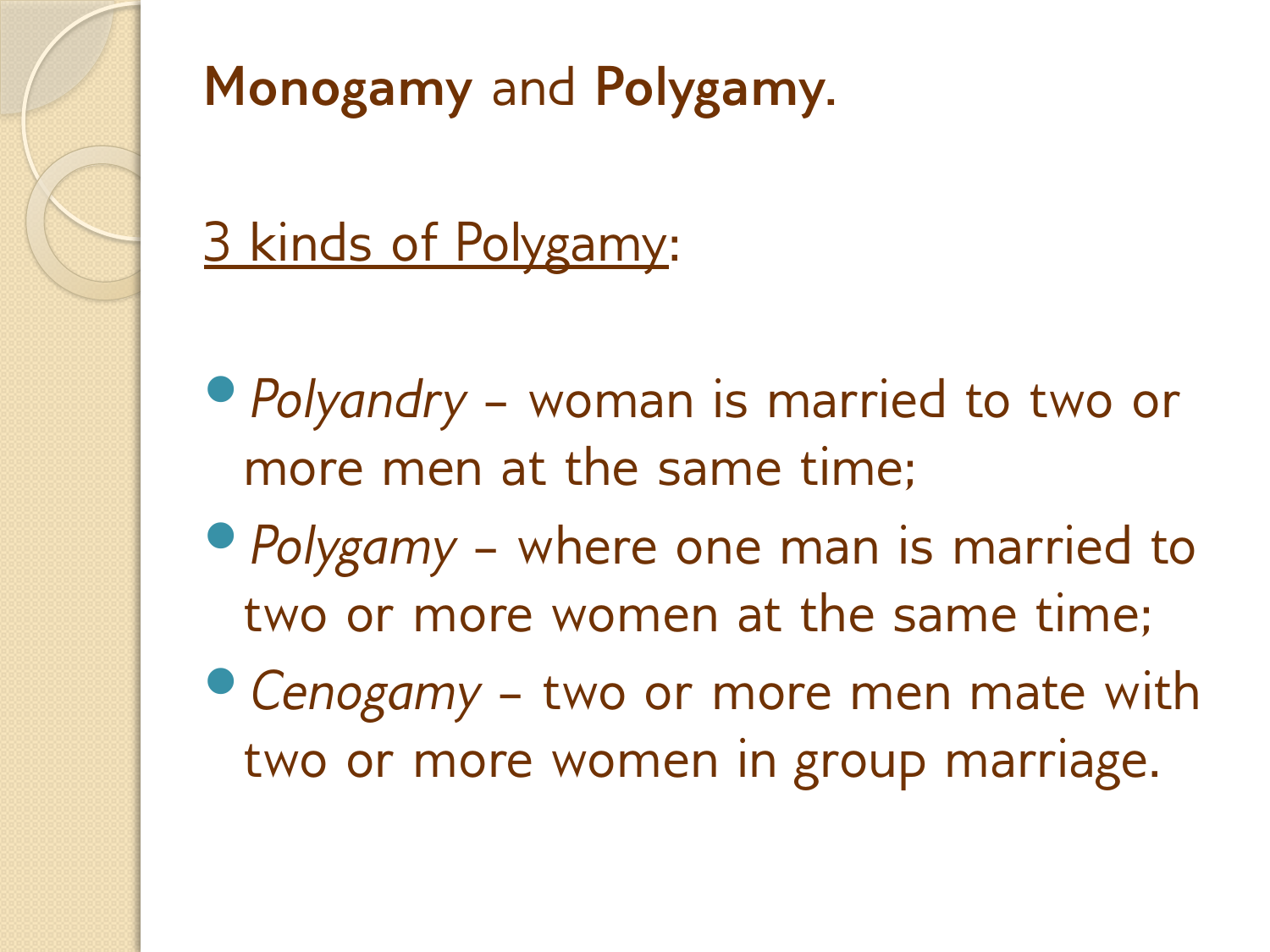

Monogamy and Polygamy.

3 kinds of Polygamy:

Polyandry – woman is married to two or more men at the same time;
Polygamy – where one man is married to two or more women at the same time;
Cenogamy – two or more men mate with two or more women in group marriage.